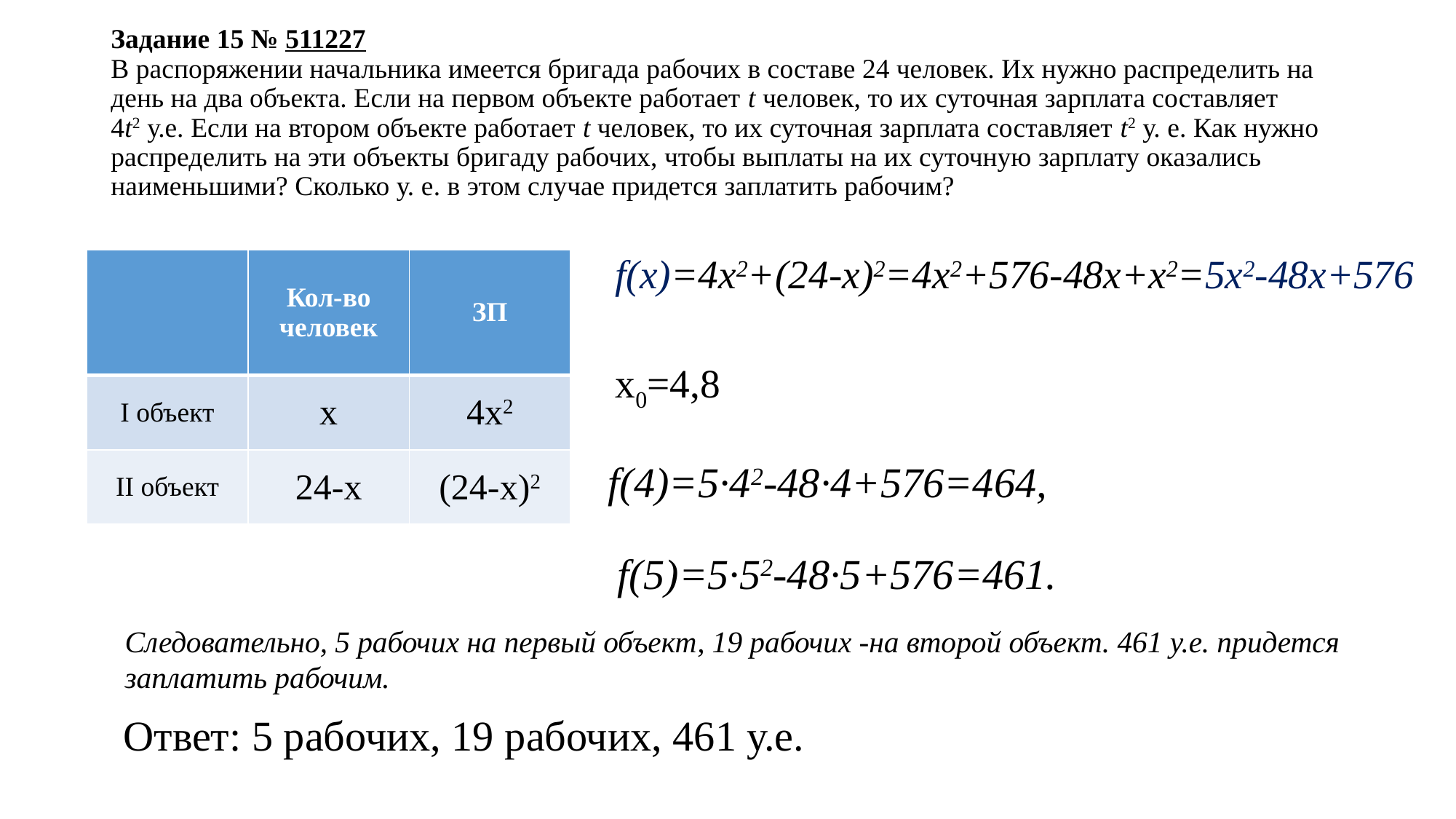

# Задание 15 № 511227 В распоряжении начальника имеется бригада рабочих в составе 24 человек. Их нужно распределить на день на два объекта. Если на первом объекте работает t человек, то их суточная зарплата составляет 4t2 у.е. Если на втором объекте работает t человек, то их суточная зарплата составляет t2 у. е. Как нужно распределить на эти объекты бригаду рабочих, чтобы выплаты на их суточную зарплату оказались наименьшими? Сколько у. е. в этом случае придется заплатить рабочим?
|  | Кол-во человек | ЗП |
| --- | --- | --- |
| I объект | х | 4х2 |
| II объект | 24-х | (24-х)2 |
f(x)=4x2+(24-х)2=4x2+576-48x+x2=5x2-48x+576

x0=4,8

f(4)=5·42-48·4+576=464,

f(5)=5·52-48·5+576=461.
Следовательно, 5 рабочих на первый объект, 19 рабочих -на второй объект. 461 у.е. придется заплатить рабочим.

Ответ: 5 рабочих, 19 рабочих, 461 у.е.